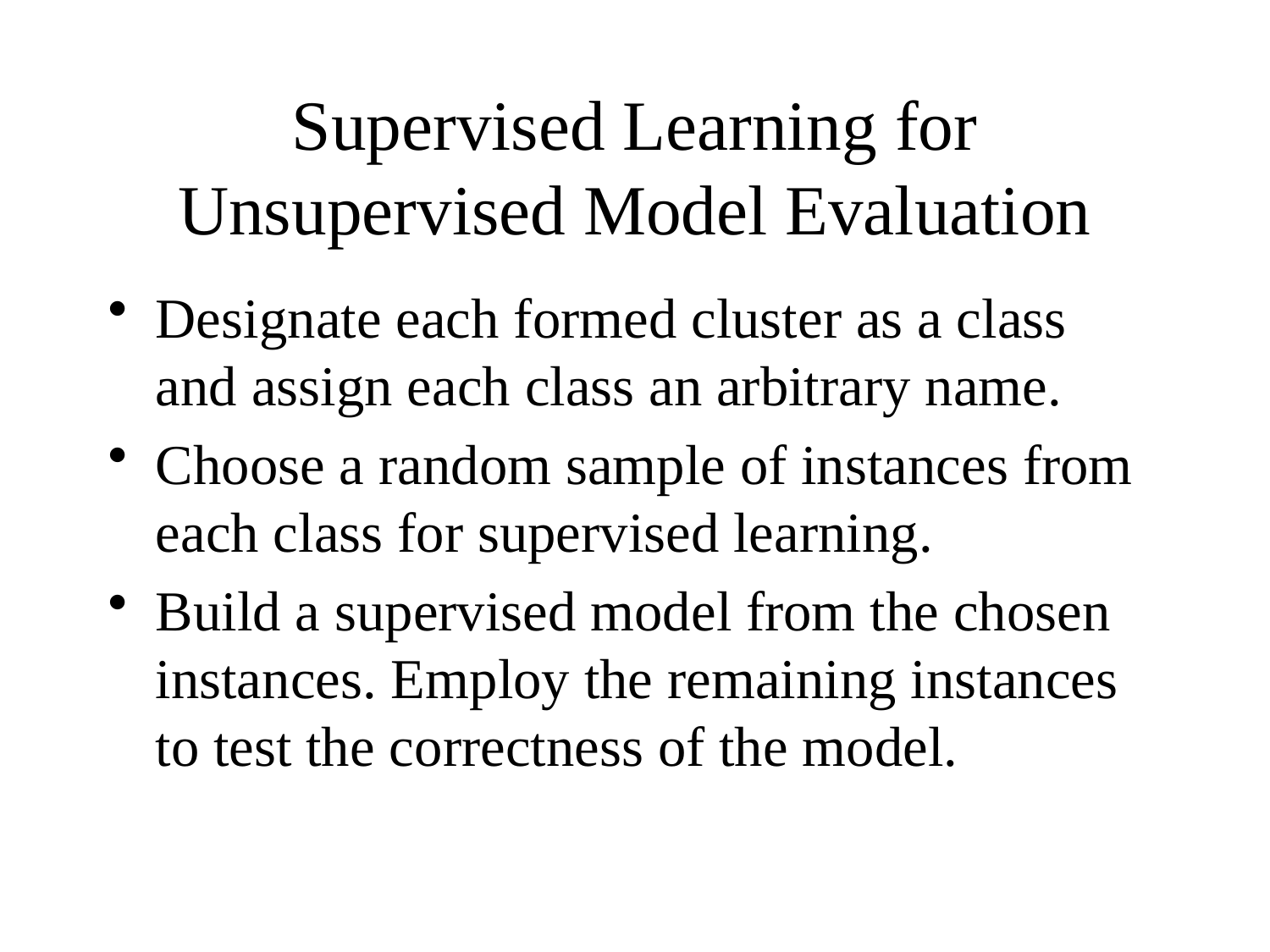

# Supervised Learning for Unsupervised Model Evaluation
Designate each formed cluster as a class and assign each class an arbitrary name.
Choose a random sample of instances from each class for supervised learning.
Build a supervised model from the chosen instances. Employ the remaining instances to test the correctness of the model.